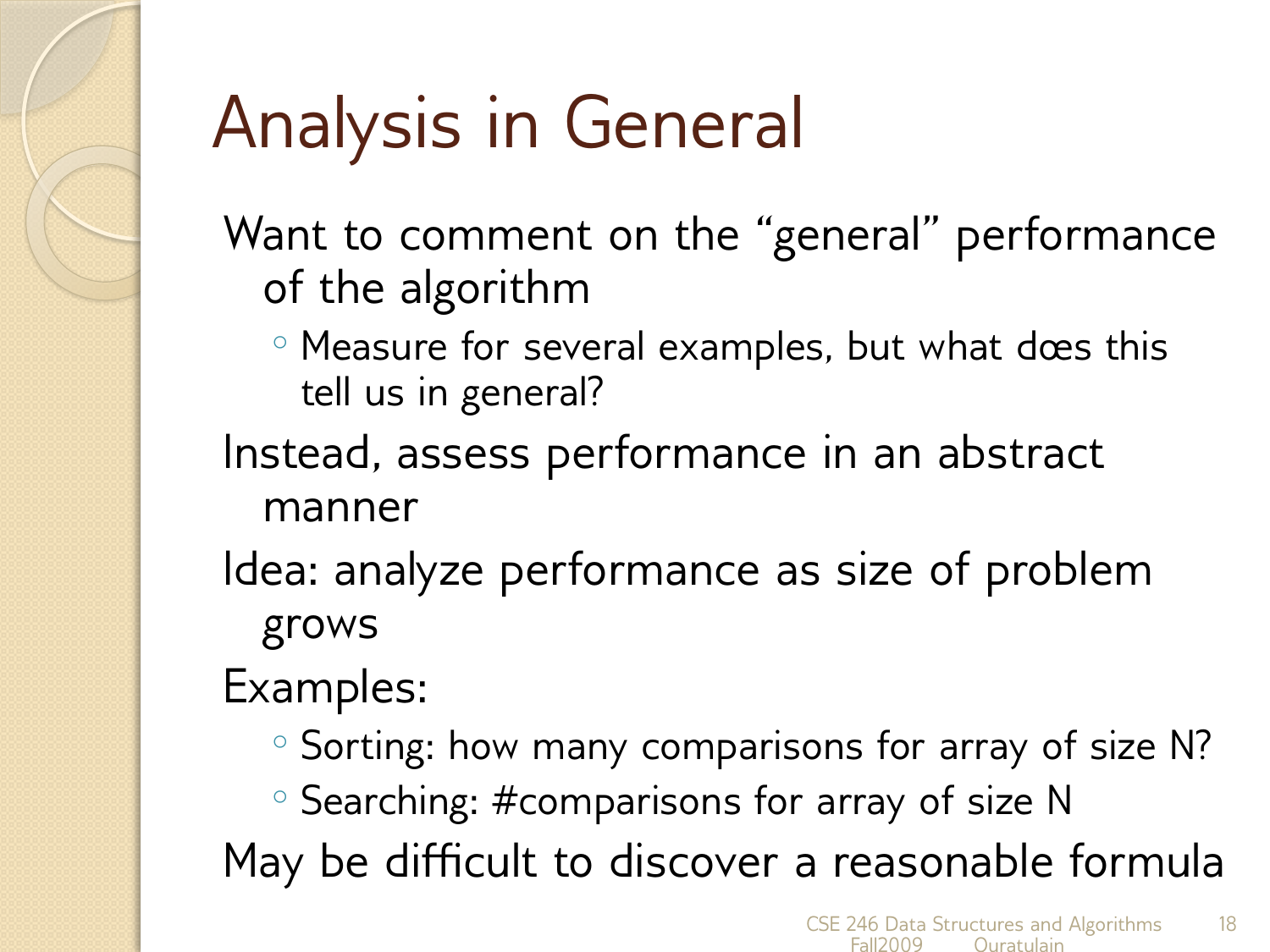

# Analysis in General
Want to comment on the “general” performance of the algorithm
Measure for several examples, but what does this tell us in general?
Instead, assess performance in an abstract manner
Idea: analyze performance as size of problem grows
Examples:
Sorting: how many comparisons for array of size N?
Searching: #comparisons for array of size N
May be difficult to discover a reasonable formula

CSE 246 Data Structures and Algorithms          Fall2009        Quratulain
18